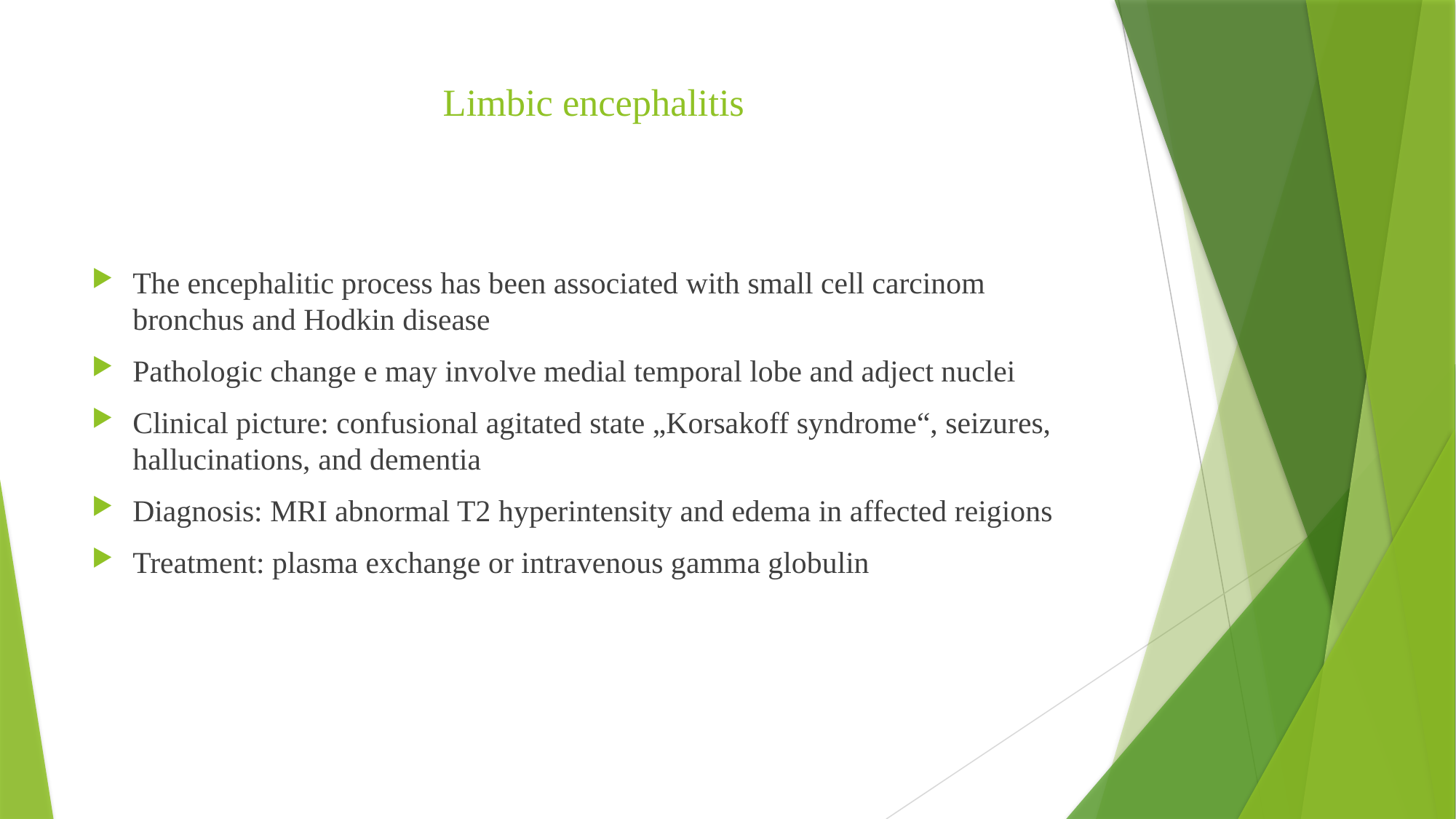

# Limbic encephalitis
The encephalitic process has been associated with small cell carcinom bronchus and Hodkin disease
Pathologic change e may involve medial temporal lobe and adject nuclei
Clinical picture: confusional agitated state „Korsakoff syndrome“, seizures, hallucinations, and dementia
Diagnosis: MRI abnormal T2 hyperintensity and edema in affected reigions
Treatment: plasma exchange or intravenous gamma globulin